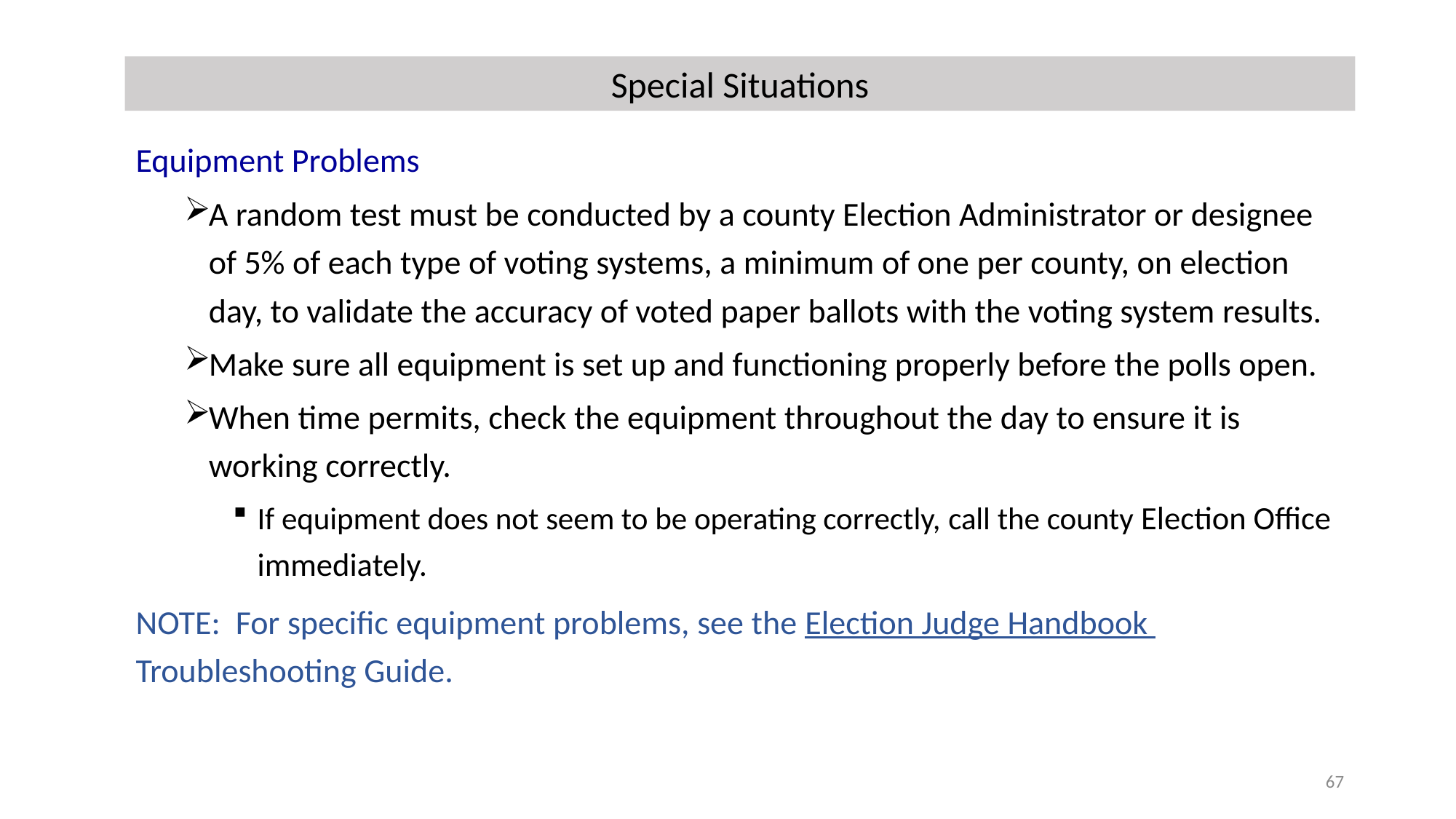

Special Situations
Equipment Problems
A random test must be conducted by a county Election Administrator or designee of 5% of each type of voting systems, a minimum of one per county, on election day, to validate the accuracy of voted paper ballots with the voting system results.
Make sure all equipment is set up and functioning properly before the polls open.
When time permits, check the equipment throughout the day to ensure it is working correctly.
If equipment does not seem to be operating correctly, call the county Election Office immediately.
NOTE:  For specific equipment problems, see the Election Judge Handbook Troubleshooting Guide.
67